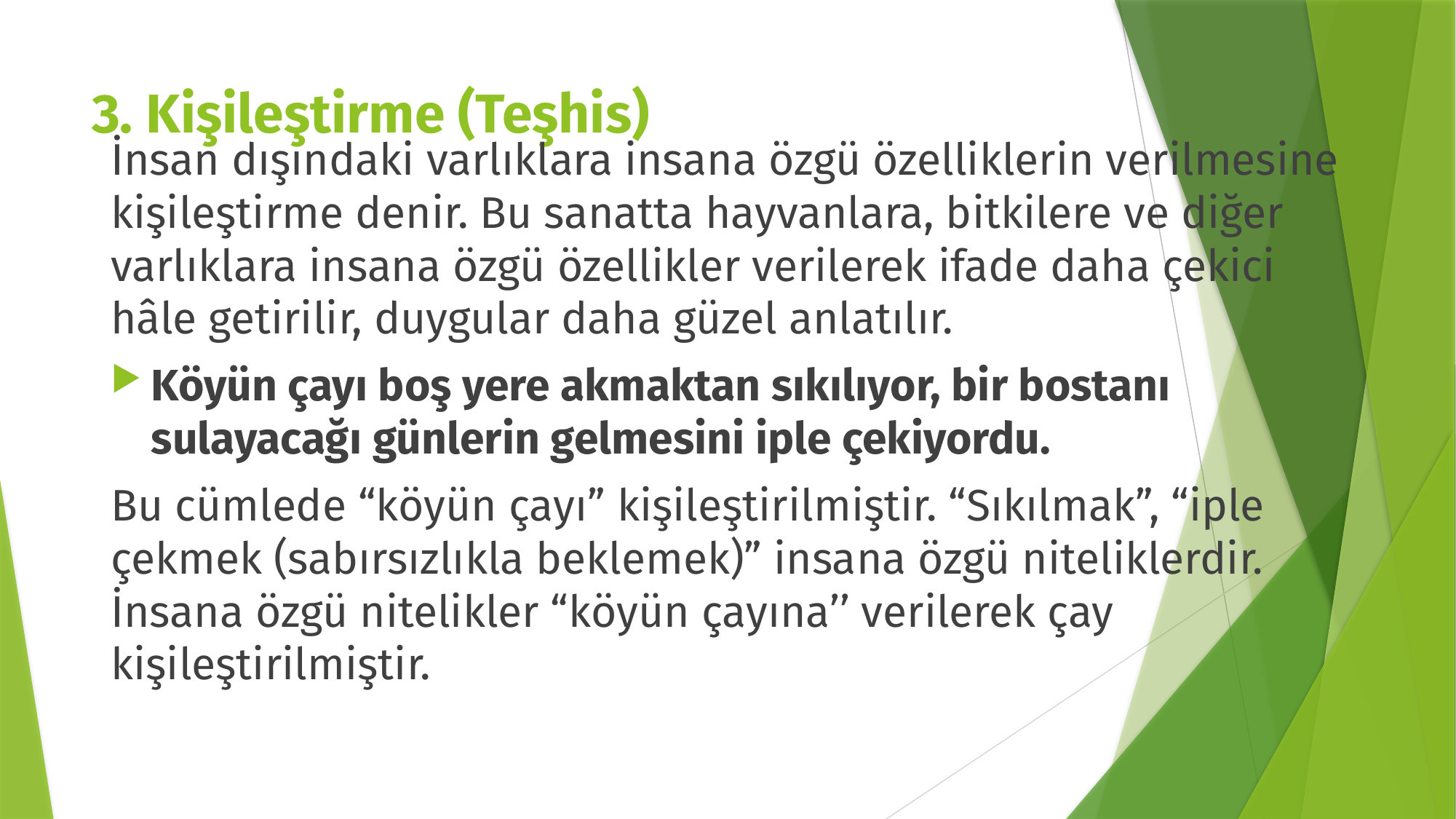

# 3. Kişileştirme (Teşhis)
İnsan dışındaki varlıklara insana özgü özelliklerin verilmesine kişileştirme denir. Bu sanatta hayvanlara, bitkilere ve diğer varlıklara insana özgü özellikler verilerek ifade daha çekici hâle getirilir, duygular daha güzel anlatılır.
Köyün çayı boş yere akmaktan sıkılıyor, bir bostanı sulayacağı günlerin gelmesini iple çekiyordu.
Bu cümlede “köyün çayı” kişileştirilmiştir. “Sıkılmak”, “iple çekmek (sabırsızlıkla beklemek)” insana özgü niteliklerdir. İnsana özgü nitelikler “köyün çayına’’ verilerek çay kişileştirilmiştir.